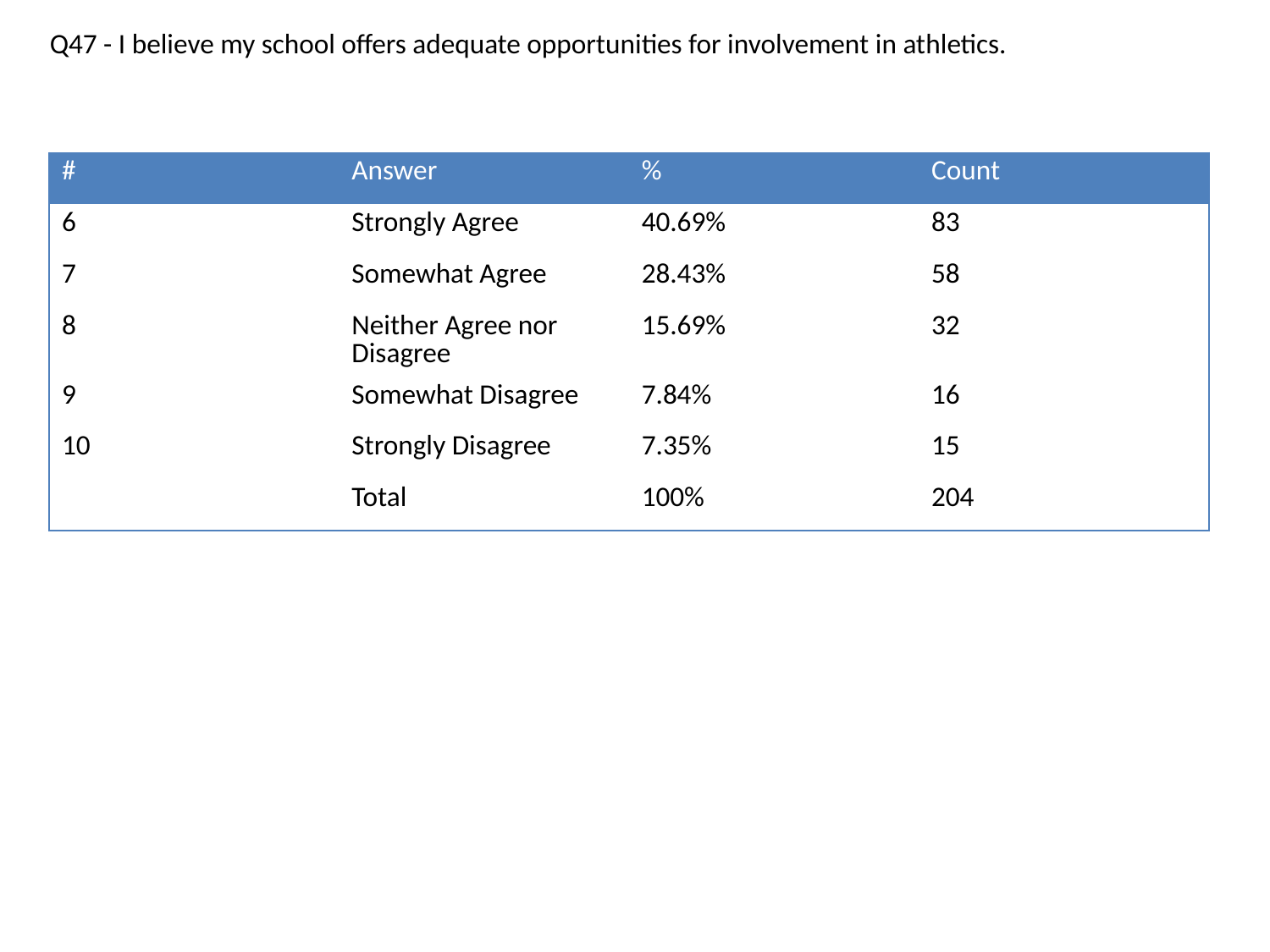

Q47 - I believe my school offers adequate opportunities for involvement in athletics.
| # | Answer | % | Count |
| --- | --- | --- | --- |
| 6 | Strongly Agree | 40.69% | 83 |
| 7 | Somewhat Agree | 28.43% | 58 |
| 8 | Neither Agree nor Disagree | 15.69% | 32 |
| 9 | Somewhat Disagree | 7.84% | 16 |
| 10 | Strongly Disagree | 7.35% | 15 |
|  | Total | 100% | 204 |